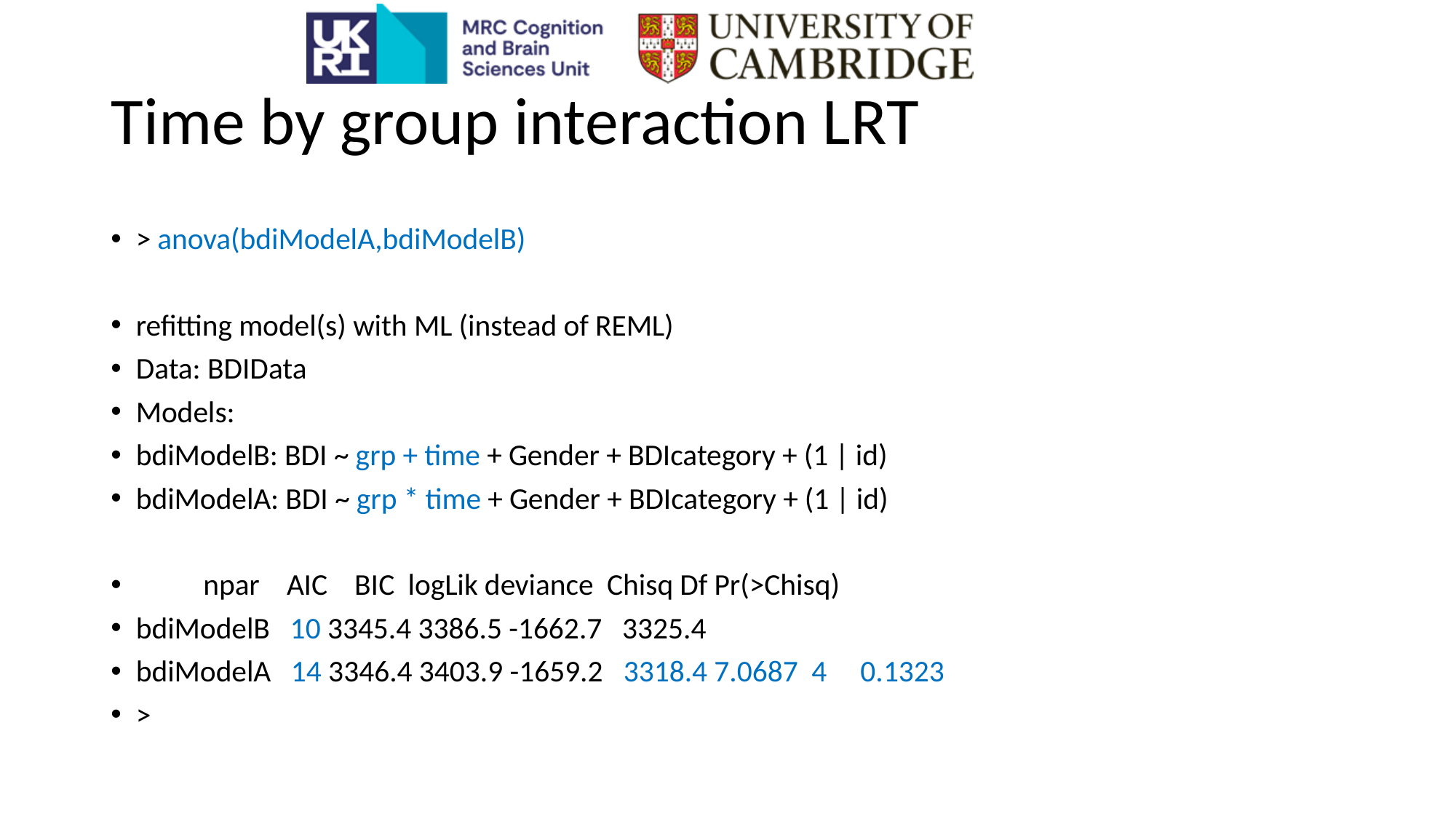

# Time by group interaction LRT
> anova(bdiModelA,bdiModelB)

refitting model(s) with ML (instead of REML)
Data: BDIData
Models:
bdiModelB: BDI ~ grp + time + Gender + BDIcategory + (1 | id)
bdiModelA: BDI ~ grp * time + Gender + BDIcategory + (1 | id)

          npar    AIC    BIC  logLik deviance  Chisq Df Pr(>Chisq)
bdiModelB   10 3345.4 3386.5 -1662.7   3325.4
bdiModelA   14 3346.4 3403.9 -1659.2   3318.4 7.0687  4     0.1323
>